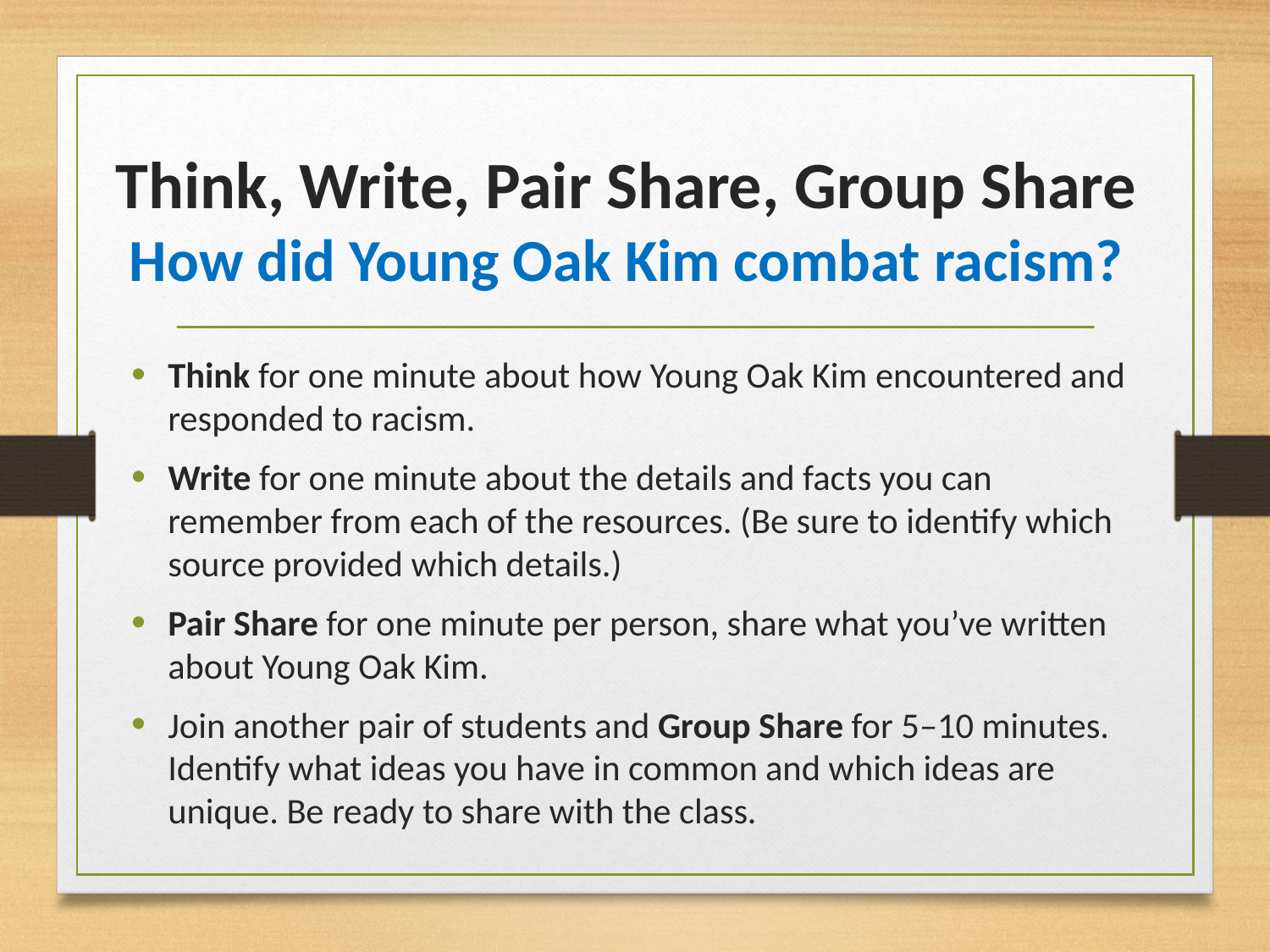

# Think, Write, Pair Share, Group Share How did Young Oak Kim combat racism?
Think for one minute about how Young Oak Kim encountered and responded to racism.
Write for one minute about the details and facts you can remember from each of the resources. (Be sure to identify which source provided which details.)
Pair Share for one minute per person, share what you’ve written about Young Oak Kim.
Join another pair of students and Group Share for 5–10 minutes. Identify what ideas you have in common and which ideas are unique. Be ready to share with the class.